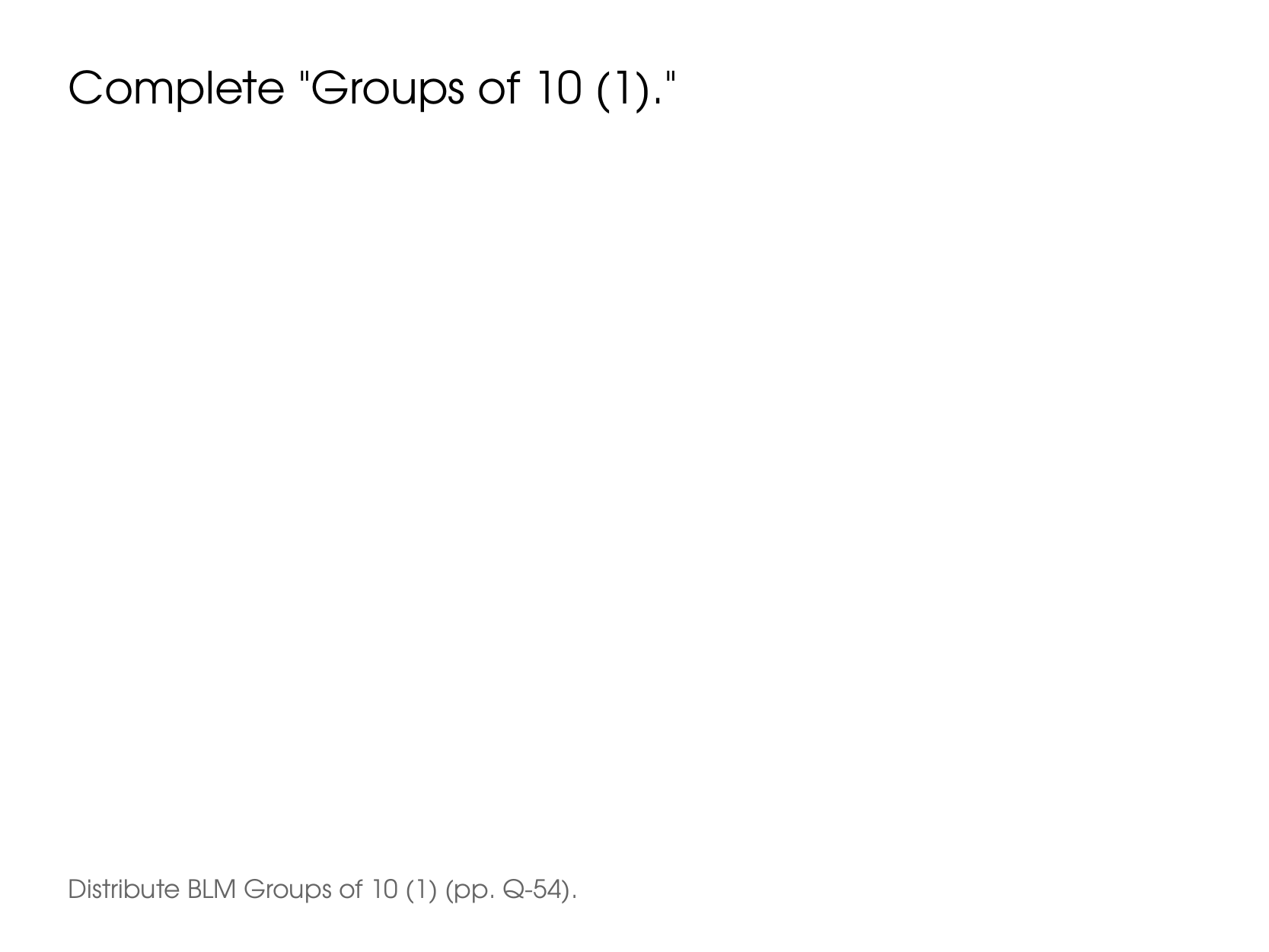

Complete "Groups of 10 (1)."
Distribute BLM Groups of 10 (1) (pp. Q-54).